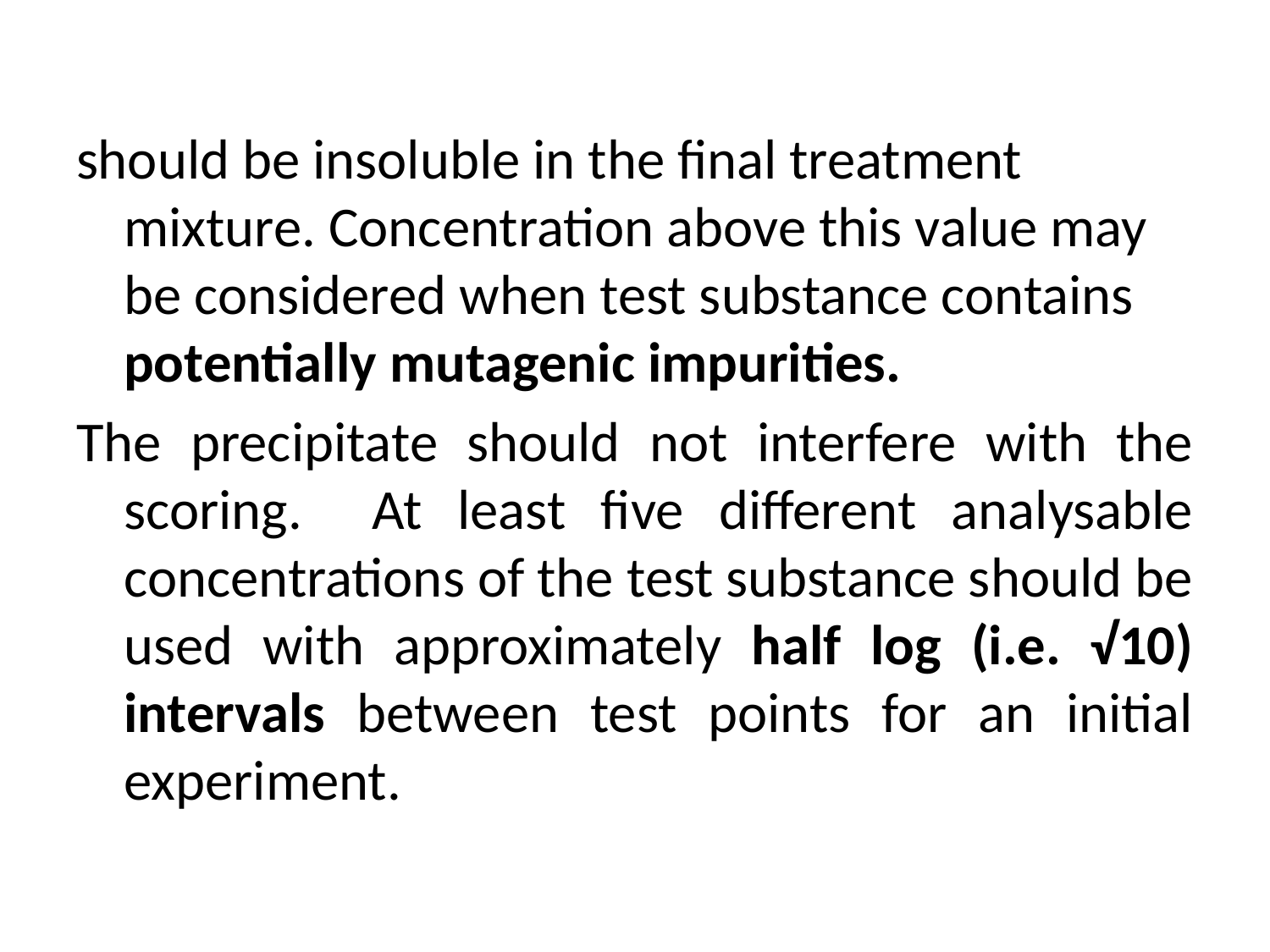

should be insoluble in the final treatment mixture. Concentration above this value may be considered when test substance contains potentially mutagenic impurities.
The precipitate should not interfere with the scoring.  At least five different analysable concentrations of the test substance should be used with approximately half log (i.e. √10) intervals between test points for an initial experiment.